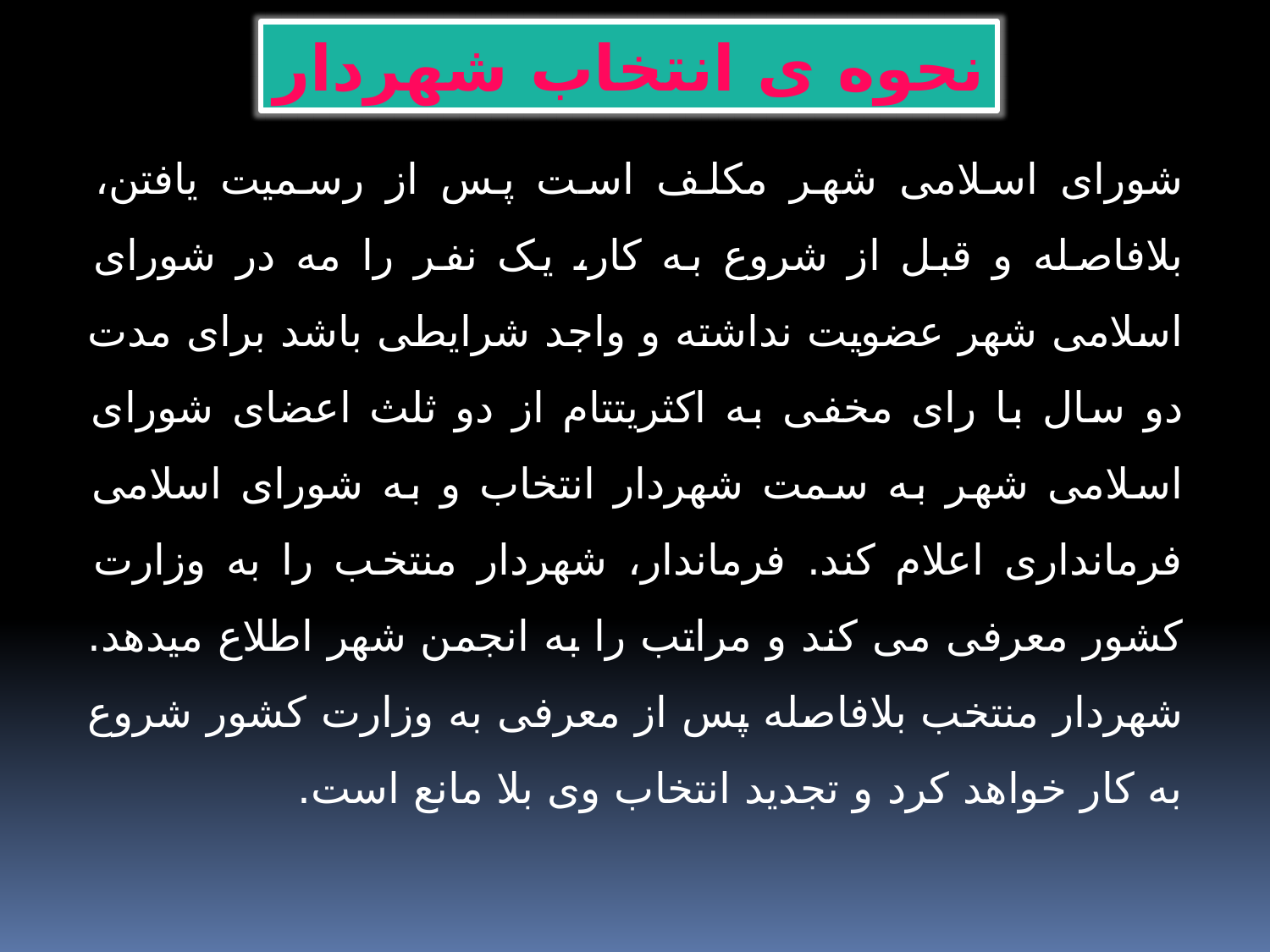

نحوه ی انتخاب شهردار
شورای اسلامی شهر مکلف است پس از رسمیت یافتن، بلافاصله و قبل از شروع به کار، یک نفر را مه در شورای اسلامی شهر عضویت نداشته و واجد شرایطی باشد برای مدت دو سال با رای مخفی به اکثریتتام از دو ثلث اعضای شورای اسلامی شهر به سمت شهردار انتخاب و به شورای اسلامی فرمانداری اعلام کند. فرماندار، شهردار منتخب را به وزارت کشور معرفی می کند و مراتب را به انجمن شهر اطلاع میدهد. شهردار منتخب بلافاصله پس از معرفی به وزارت کشور شروع به کار خواهد کرد و تجدید انتخاب وی بلا مانع است.